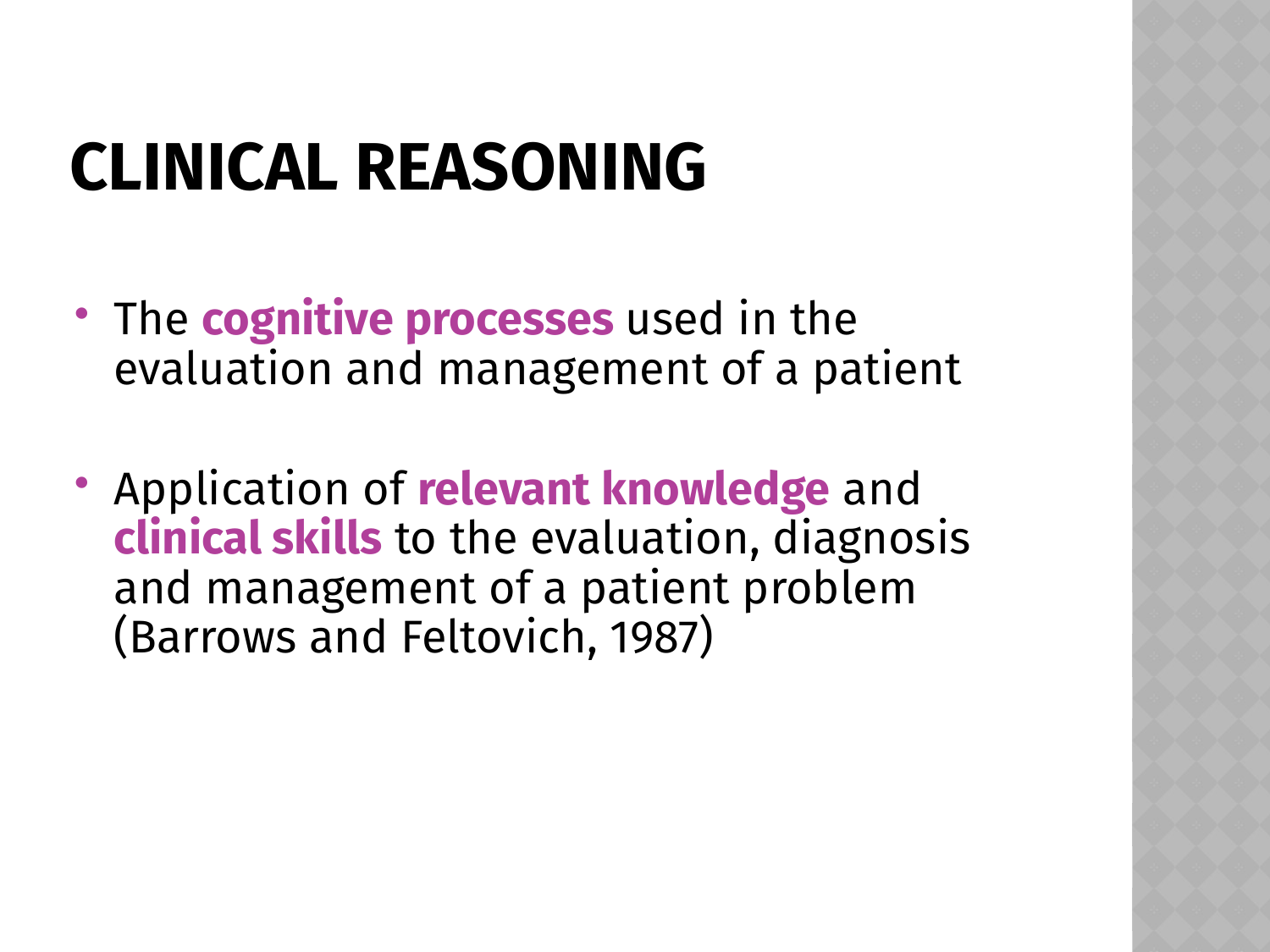

# Clinical Reasoning

The cognitive processes used in the evaluation and management of a patient

Application of relevant knowledge and clinical skills to the evaluation, diagnosis and management of a patient problem (Barrows and Feltovich, 1987)